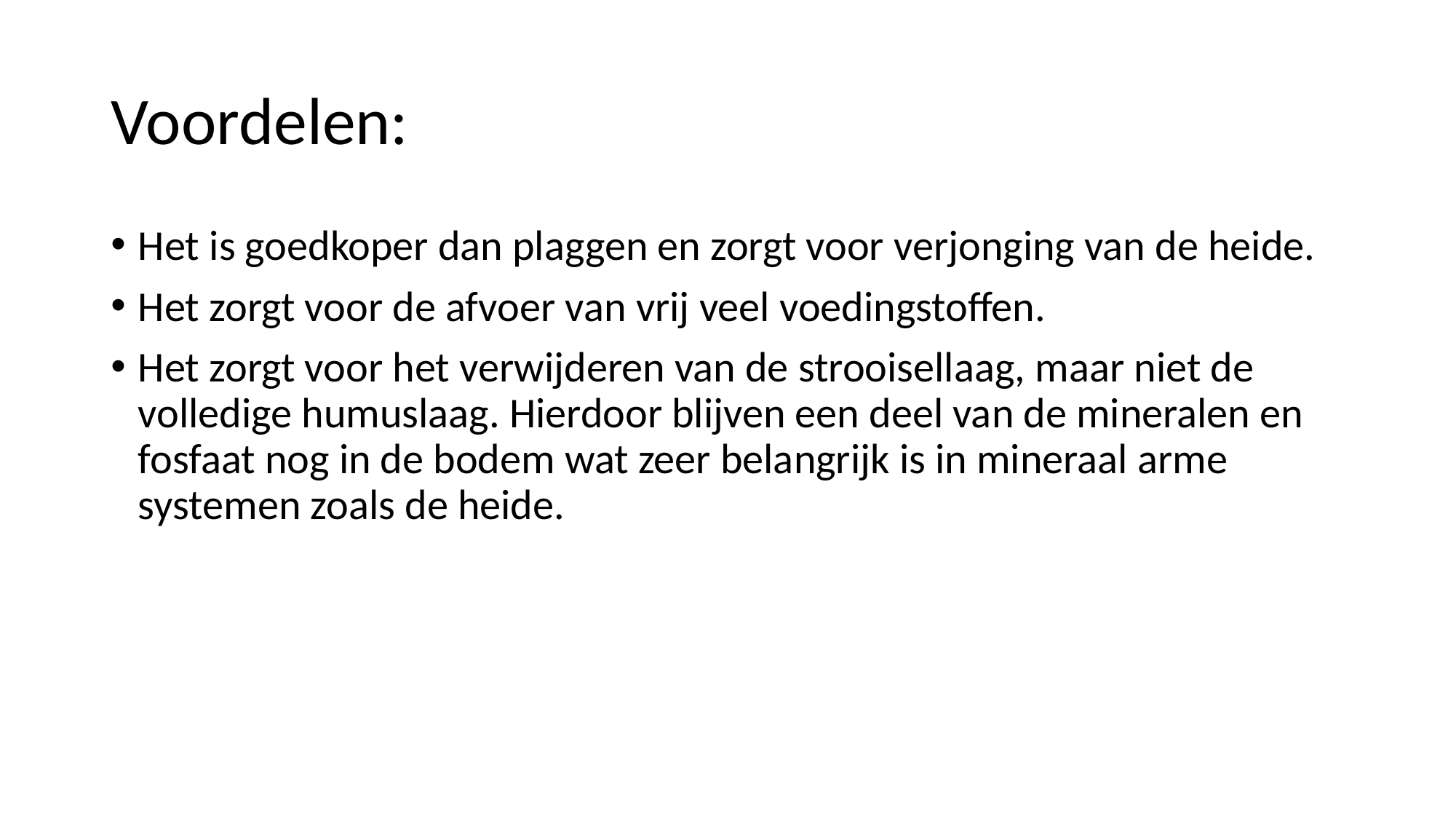

# Voordelen:
Het is goedkoper dan plaggen en zorgt voor verjonging van de heide.
Het zorgt voor de afvoer van vrij veel voedingstoffen.
Het zorgt voor het verwijderen van de strooisellaag, maar niet de volledige humuslaag. Hierdoor blijven een deel van de mineralen en fosfaat nog in de bodem wat zeer belangrijk is in mineraal arme systemen zoals de heide.